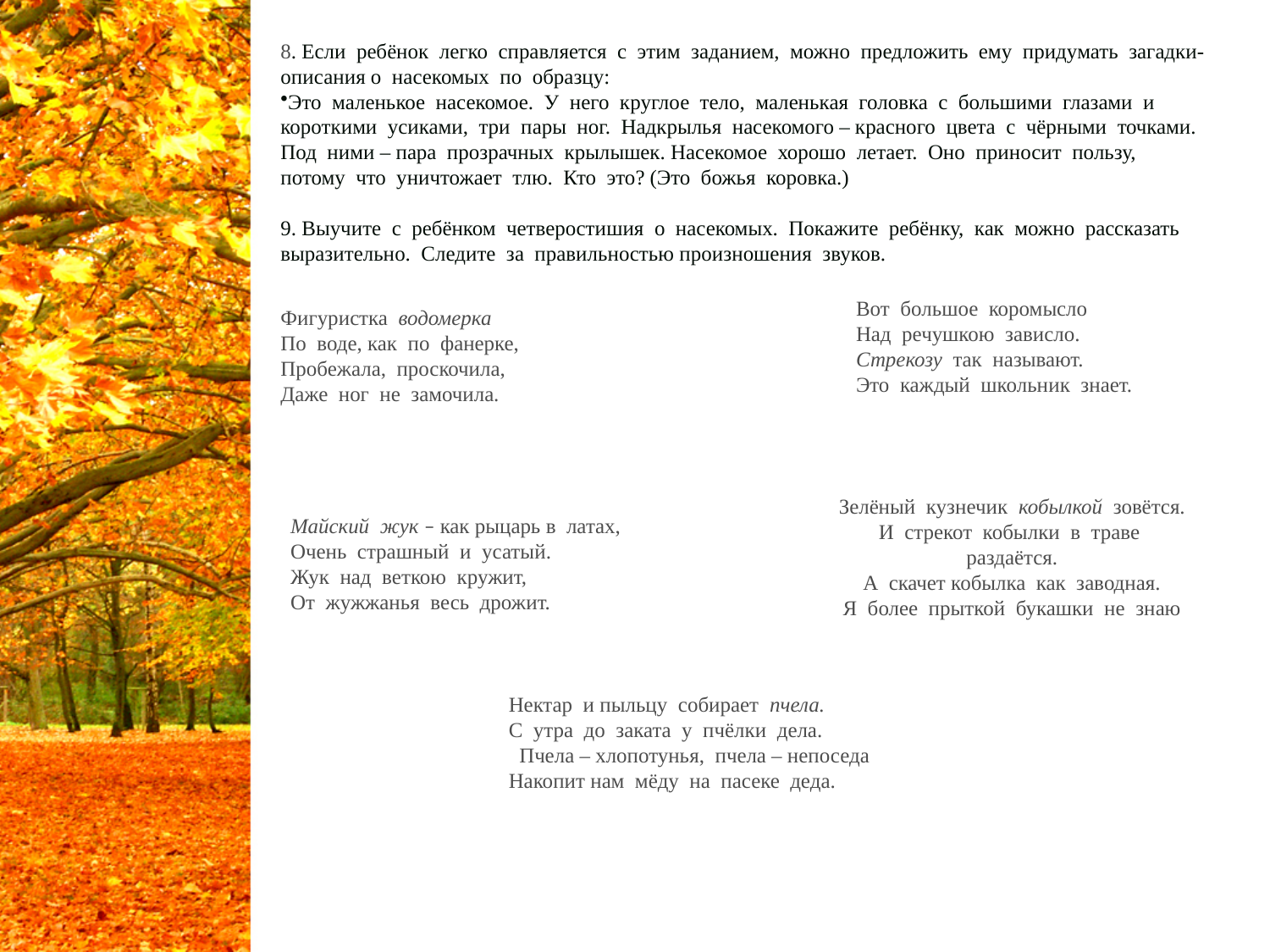

8. Если  ребёнок  легко  справляется  с  этим  заданием,  можно  предложить  ему  придумать  загадки-описания о  насекомых  по  образцу:
Это  маленькое  насекомое.  У  него  круглое  тело,  маленькая  головка  с  большими  глазами  и  короткими  усиками,  три  пары  ног.  Надкрылья  насекомого – красного  цвета  с  чёрными  точками.  Под  ними – пара  прозрачных  крылышек. Насекомое  хорошо  летает.  Оно  приносит  пользу,  потому  что  уничтожает  тлю.  Кто  это? (Это  божья  коровка.)

9. Выучите  с  ребёнком  четверостишия  о  насекомых.  Покажите  ребёнку,  как  можно  рассказать  выразительно.  Следите  за  правильностью произношения  звуков.
Вот  большое  коромысло
Над  речушкою  зависло.
Стрекозу  так  называют.
Это  каждый  школьник  знает.

Фигуристка  водомерка
По  воде, как  по  фанерке,
Пробежала,  проскочила,
Даже  ног  не  замочила.
Зелёный  кузнечик  кобылкой  зовётся.
И  стрекот  кобылки  в  траве  раздаётся.
А  скачет кобылка  как  заводная.
Я  более  прыткой  букашки  не  знаю
Майский  жук – как рыцарь в  латах,
Очень  страшный  и  усатый.
Жук  над  веткою  кружит,
От  жужжанья  весь  дрожит.
Нектар  и пыльцу  собирает  пчела.
С  утра  до  заката  у  пчёлки  дела.
  Пчела – хлопотунья,  пчела – непоседа
Накопит нам  мёду  на  пасеке  деда.